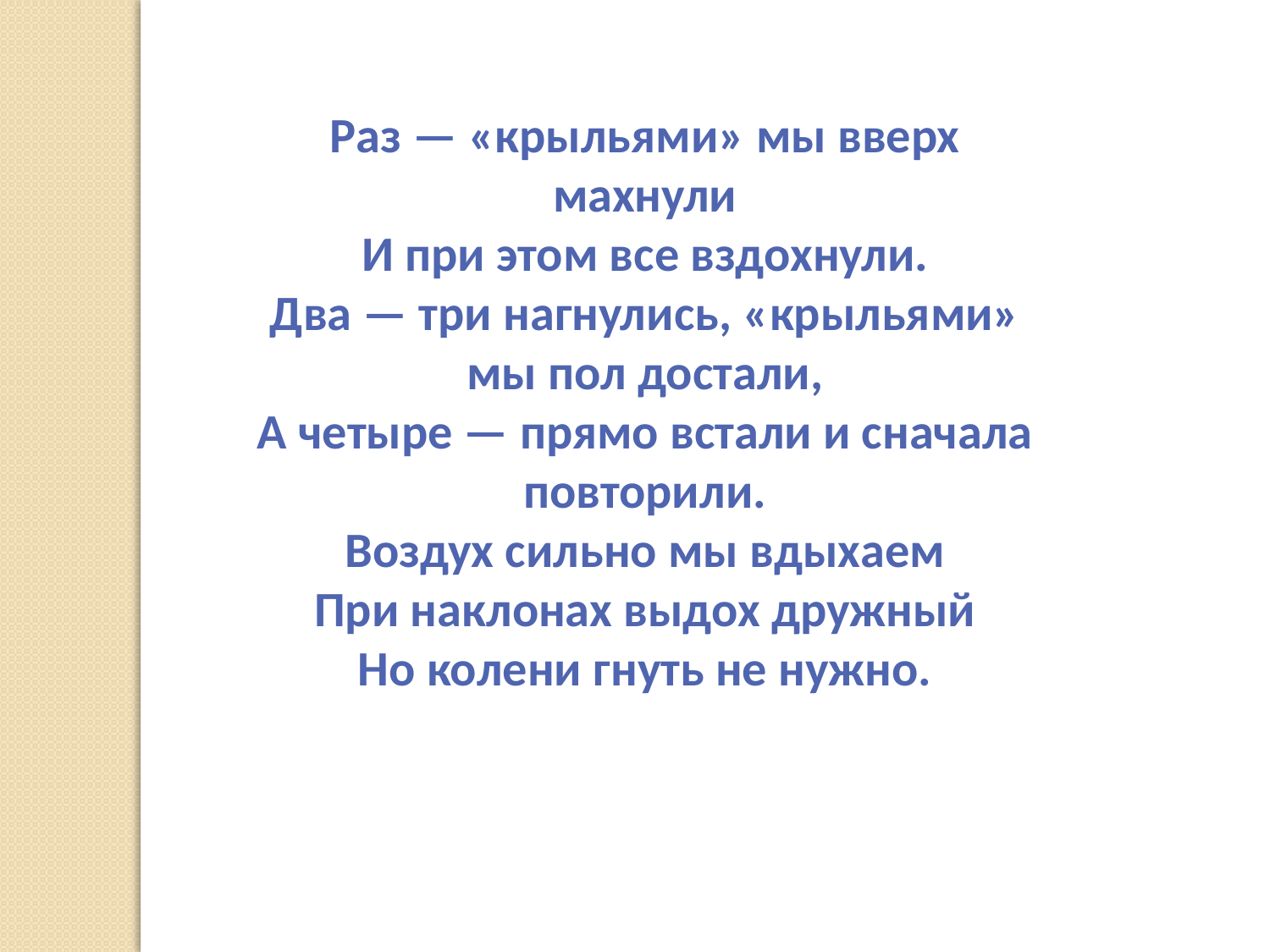

Раз — «крыльями» мы вверх махнули
И при этом все вздохнули.
Два — три нагнулись, «крыльями» мы пол достали,
А четыре — прямо встали и сначала повторили.
Воздух сильно мы вдыхаем
При наклонах выдох дружный
Но колени гнуть не нужно.